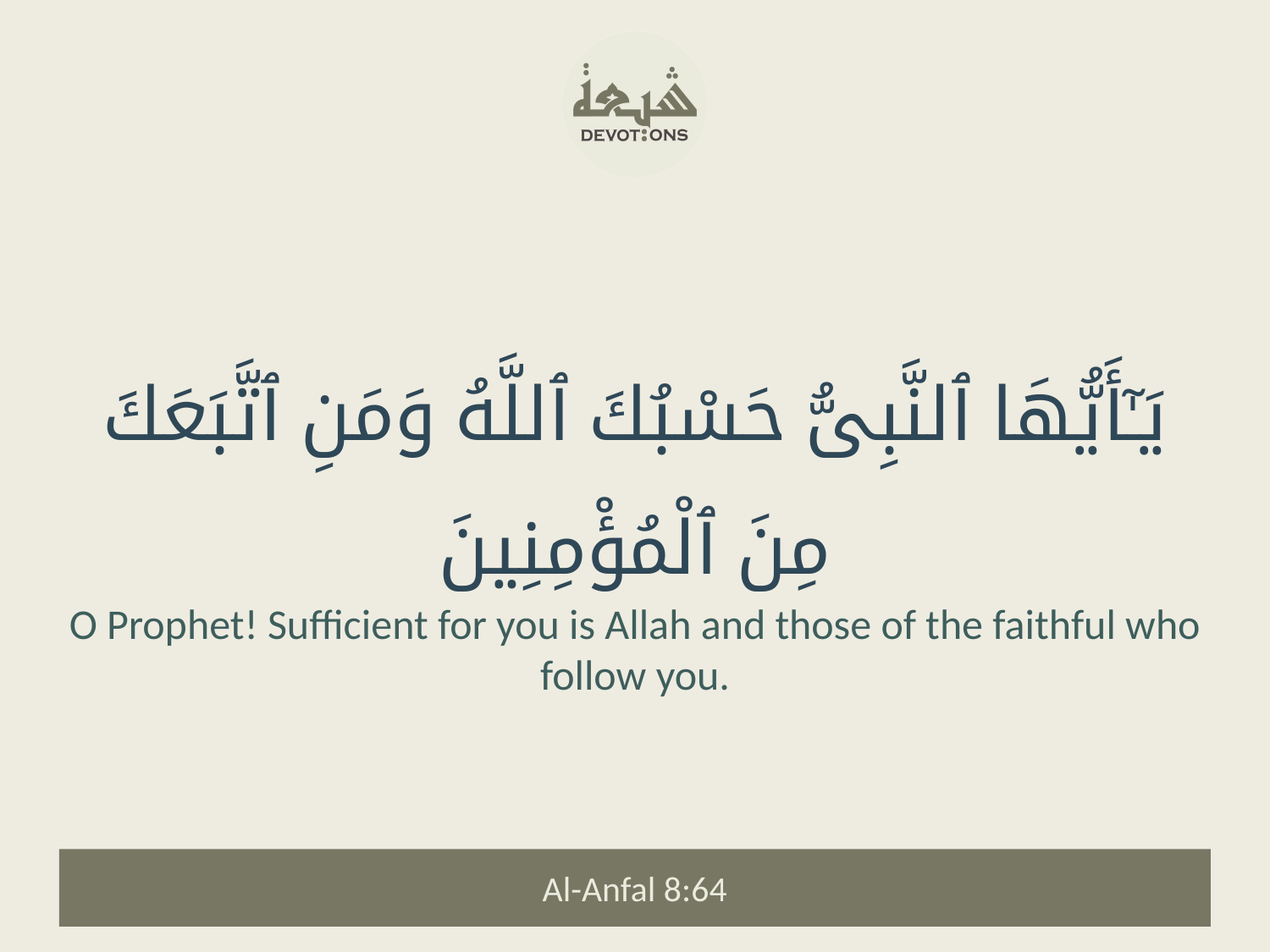

يَـٰٓأَيُّهَا ٱلنَّبِىُّ حَسْبُكَ ٱللَّهُ وَمَنِ ٱتَّبَعَكَ مِنَ ٱلْمُؤْمِنِينَ
O Prophet! Sufficient for you is Allah and those of the faithful who follow you.
Al-Anfal 8:64